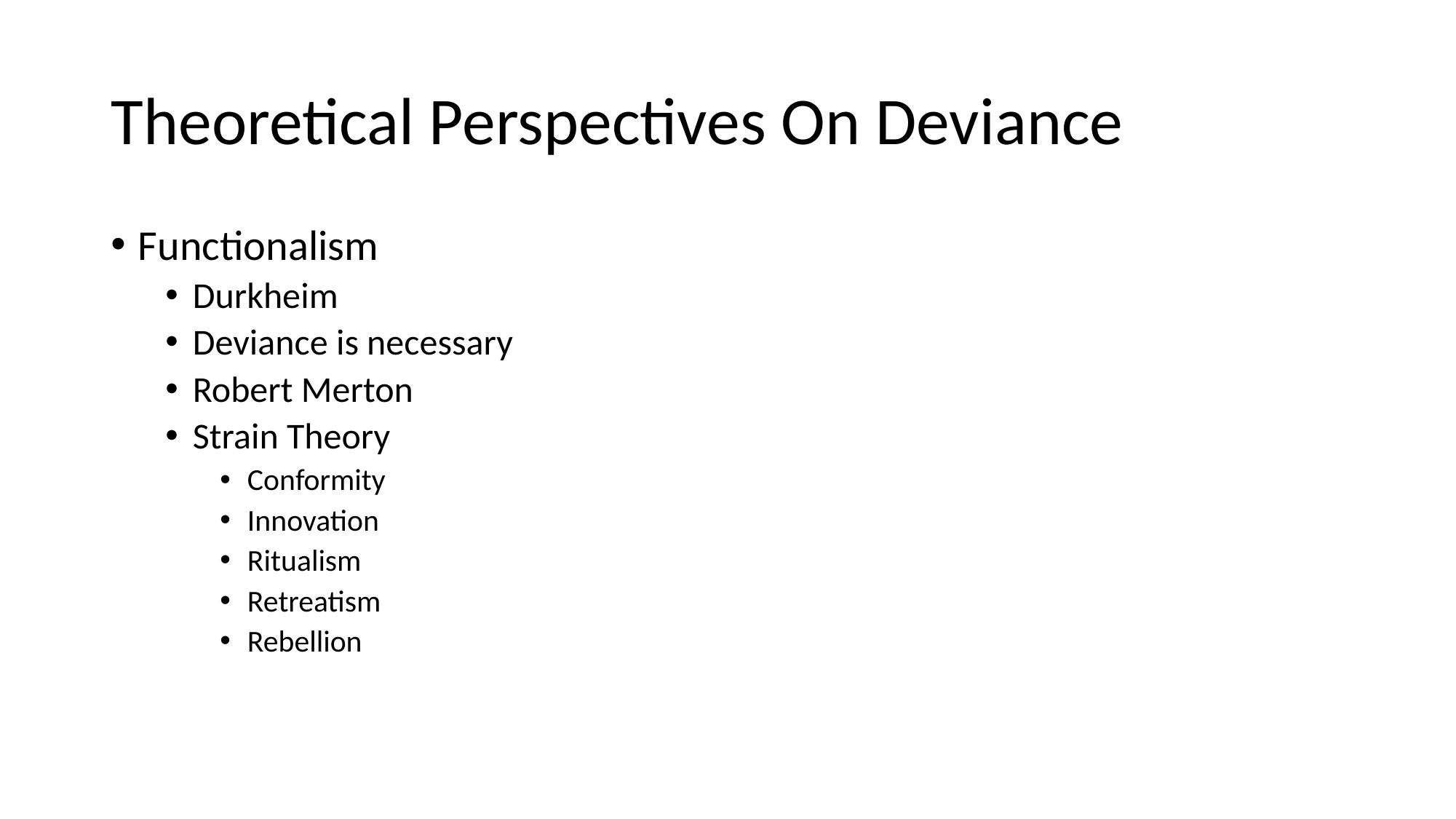

# Theoretical Perspectives On Deviance
Functionalism
Durkheim
Deviance is necessary
Robert Merton
Strain Theory
Conformity
Innovation
Ritualism
Retreatism
Rebellion